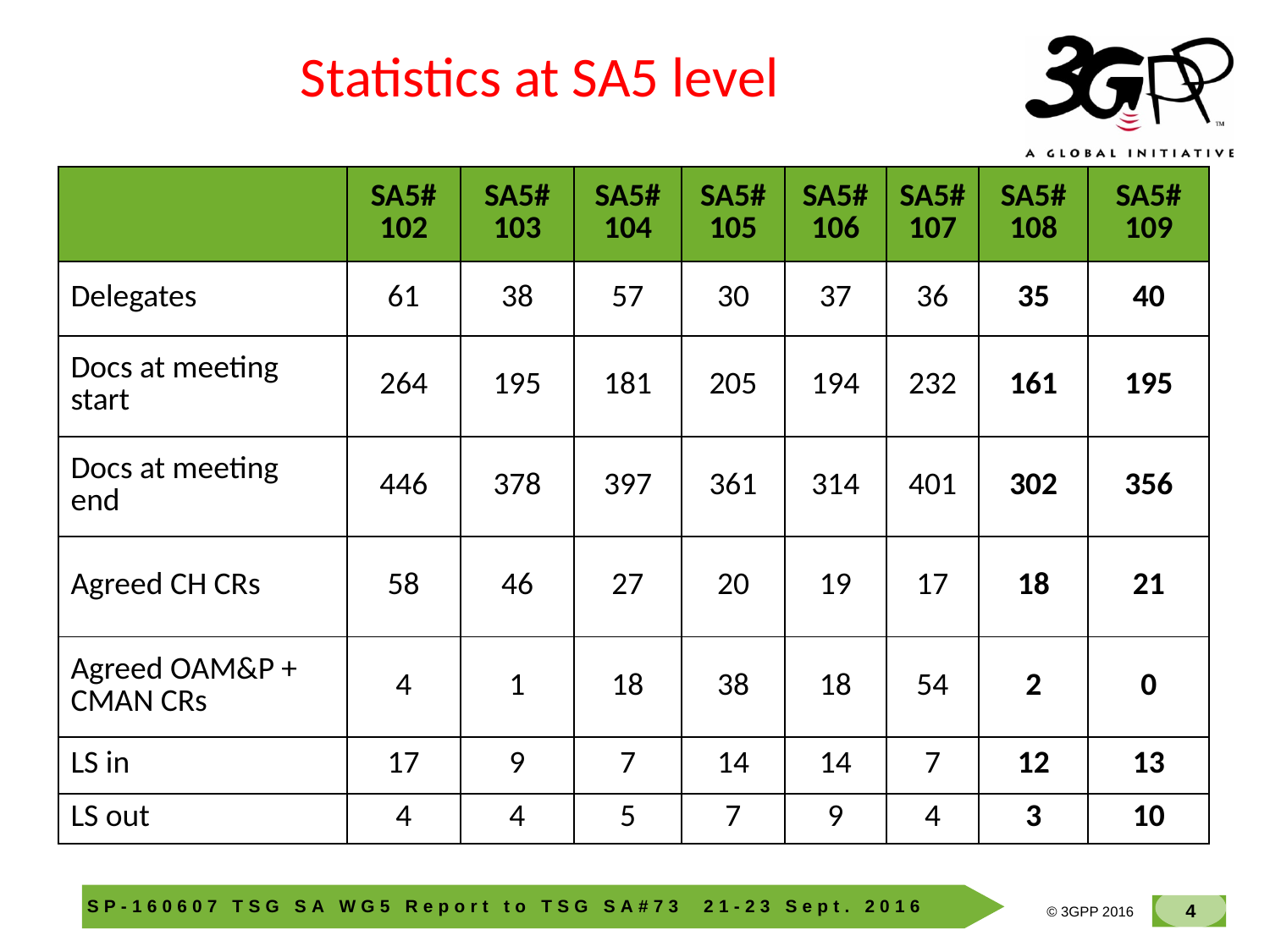

# Statistics at SA5 level
|  | SA5# 102 | SA5# 103 | SA5# 104 | SA5# 105 | SA5# 106 | SA5# 107 | SA5# 108 | SA5# 109 |
| --- | --- | --- | --- | --- | --- | --- | --- | --- |
| Delegates | 61 | 38 | 57 | 30 | 37 | 36 | 35 | 40 |
| Docs at meeting start | 264 | 195 | 181 | 205 | 194 | 232 | 161 | 195 |
| Docs at meeting end | 446 | 378 | 397 | 361 | 314 | 401 | 302 | 356 |
| Agreed CH CRs | 58 | 46 | 27 | 20 | 19 | 17 | 18 | 21 |
| Agreed OAM&P + CMAN CRs | 4 | 1 | 18 | 38 | 18 | 54 | 2 | 0 |
| LS in | 17 | 9 | 7 | 14 | 14 | 7 | 12 | 13 |
| LS out | 4 | 4 | 5 | 7 | 9 | 4 | 3 | 10 |